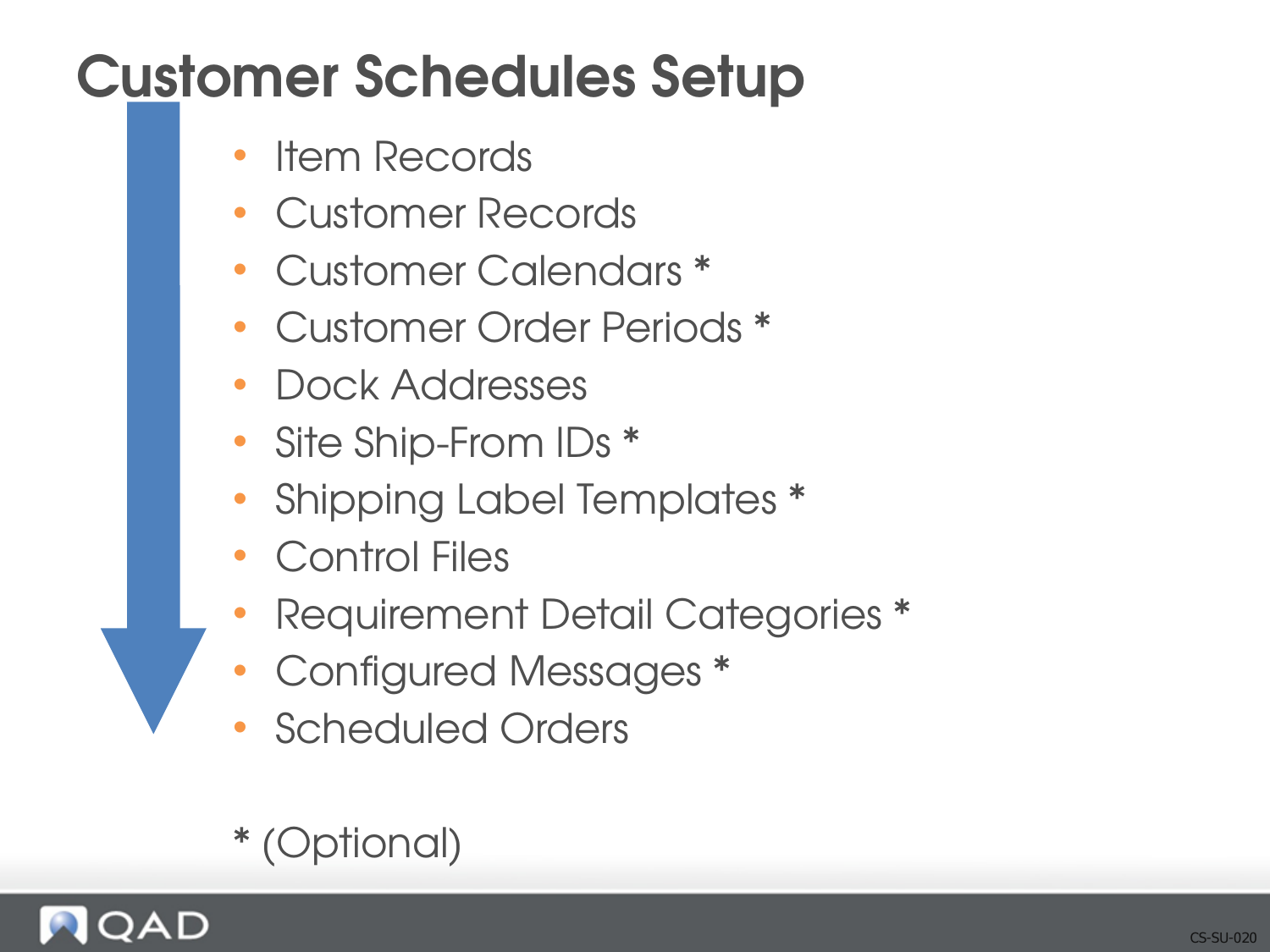

# Customer Schedules Setup

Item Records
Customer Records
Customer Calendars *
Customer Order Periods *
Dock Addresses
Site Ship-From IDs *
Shipping Label Templates *
Control Files
Requirement Detail Categories *
Configured Messages *
Scheduled Orders

* (Optional)

CS-SU-020